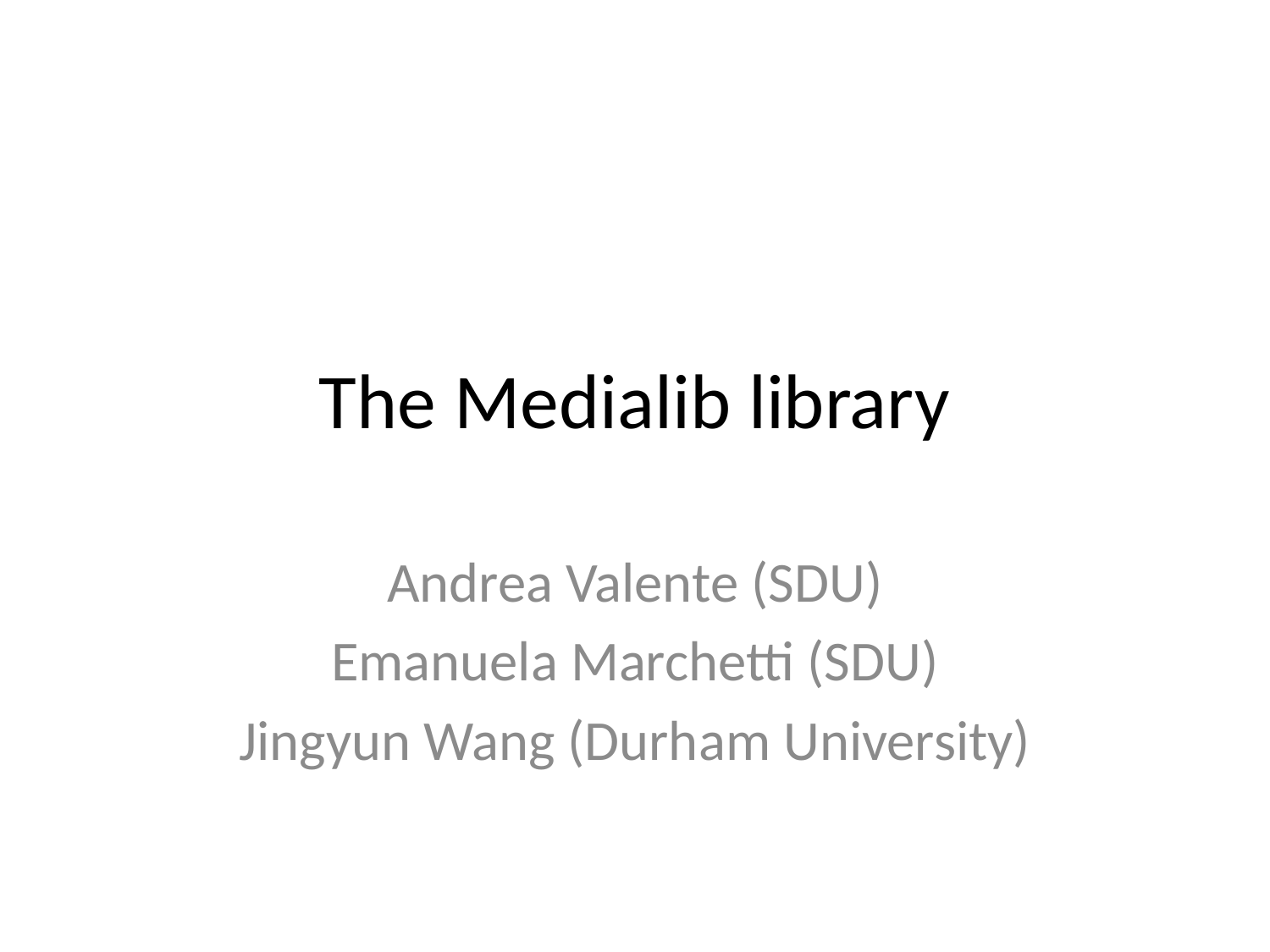

# The Medialib library
Andrea Valente (SDU)
Emanuela Marchetti (SDU)
Jingyun Wang (Durham University)